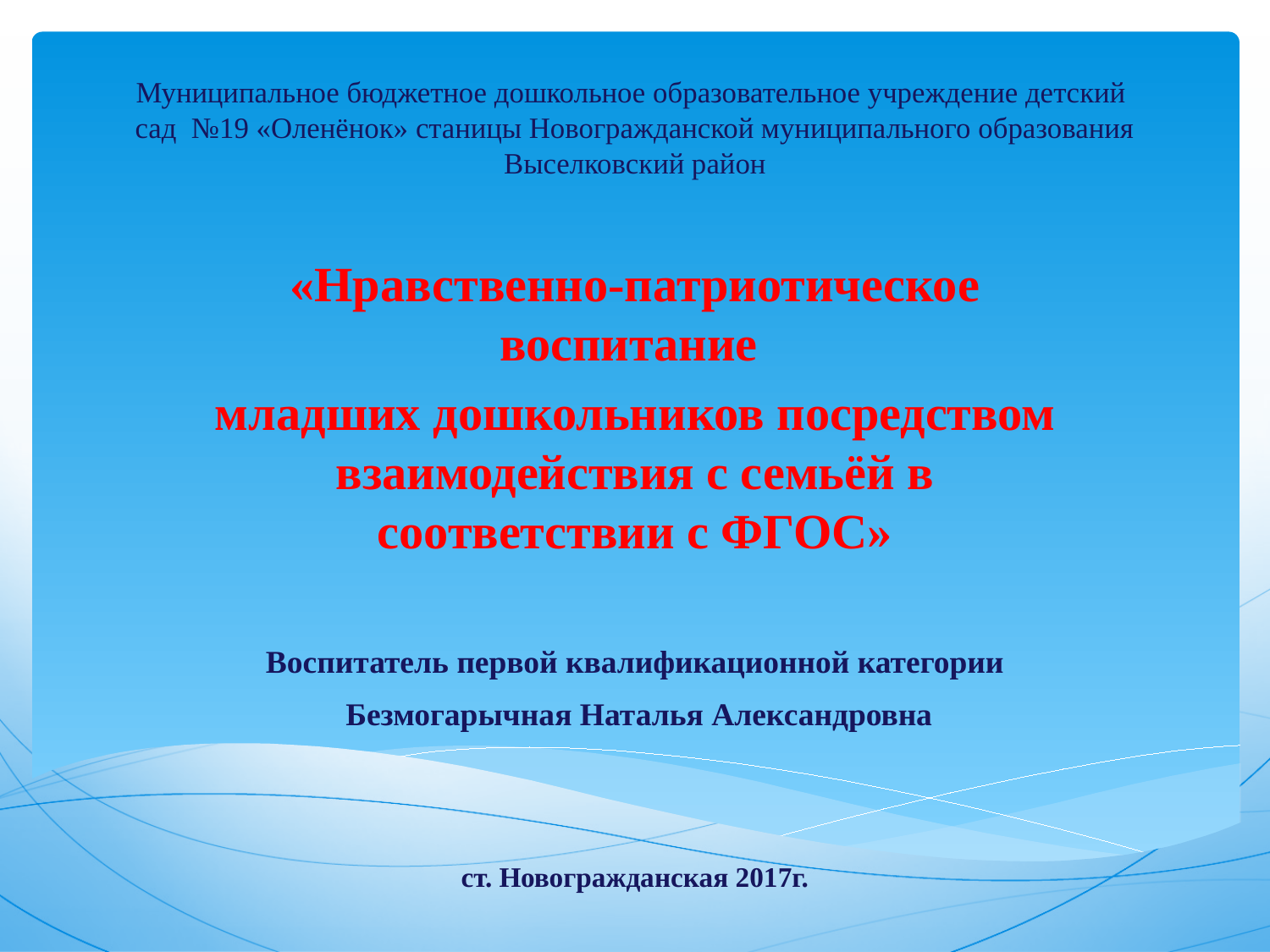

# Муниципальное бюджетное дошкольное образовательное учреждение детский сад  №19 «Оленёнок» станицы Новогражданской муниципального образования Выселковский район
«Нравственно-патриотическое воспитание
младших дошкольников посредством взаимодействия с семьёй в соответствии с ФГОС»

Воспитатель первой квалификационной категории
 Безмогарычная Наталья Александровна

ст. Новогражданская 2017г.